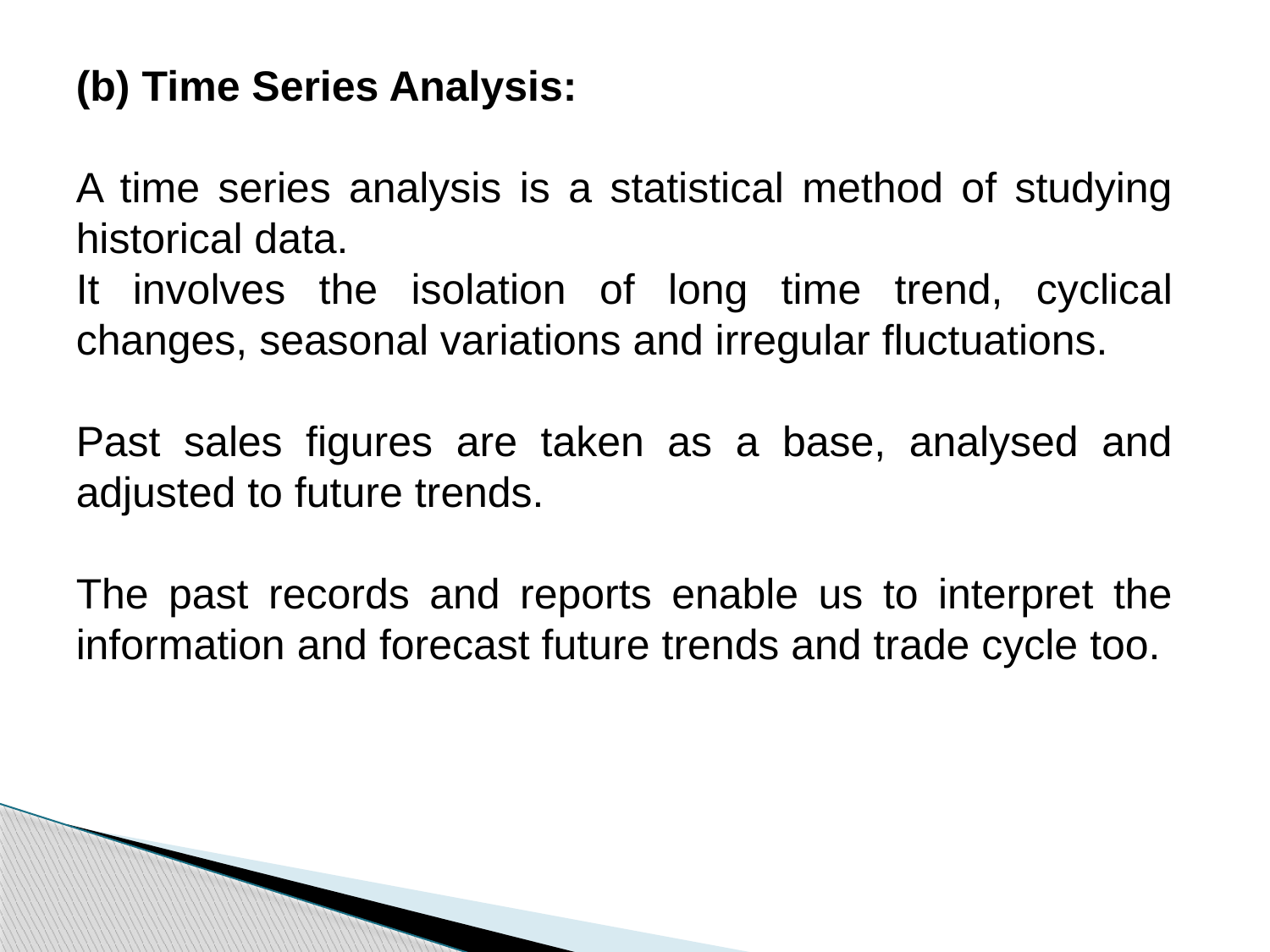

(b) Time Series Analysis:

A time series analysis is a statistical method of studying historical data.
It involves the isolation of long time trend, cyclical changes, seasonal variations and irregular fluctuations.

Past sales figures are taken as a base, analysed and adjusted to future trends.

The past records and reports enable us to interpret the information and forecast future trends and trade cycle too.